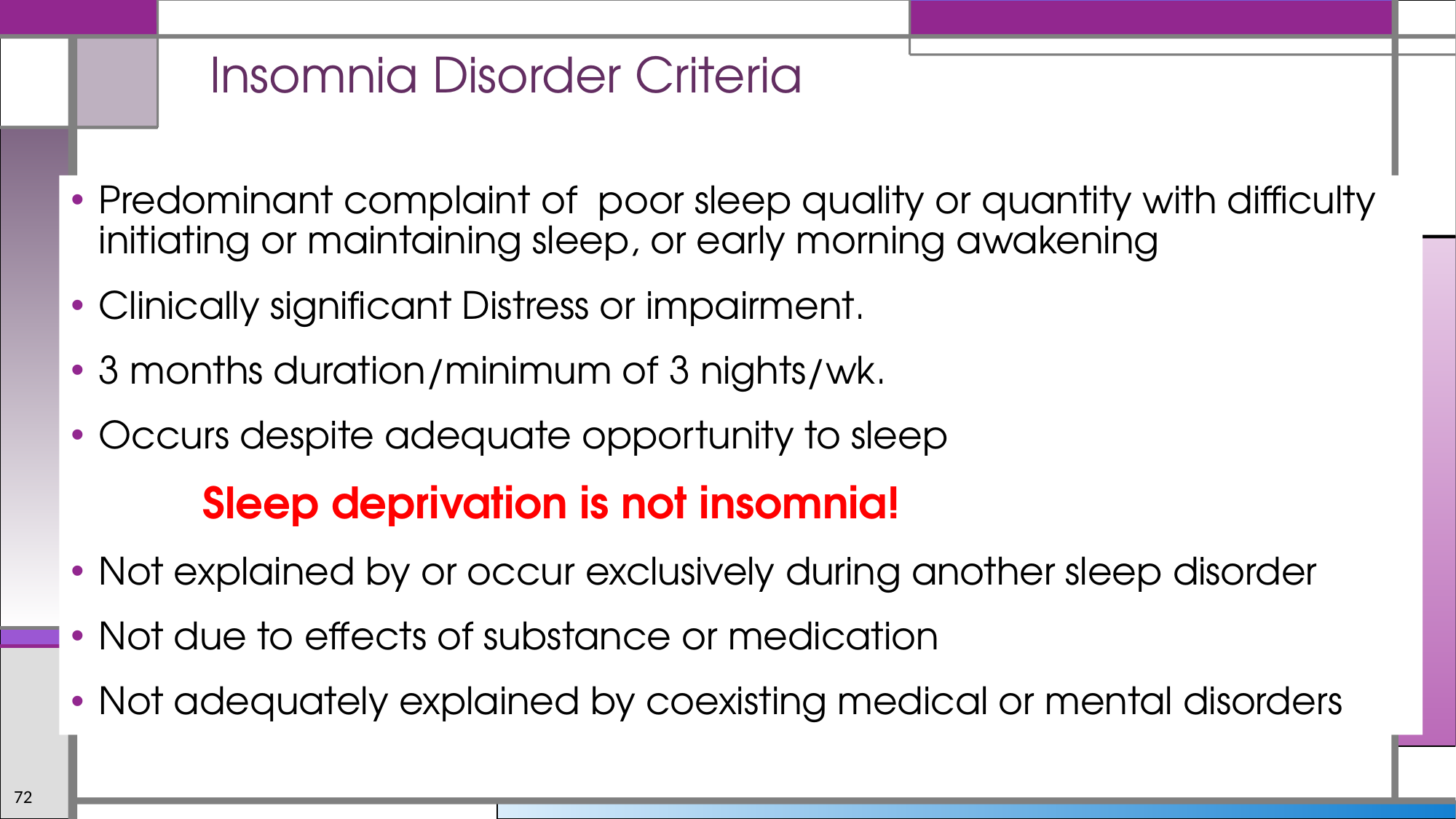

# Insomnia Disorder Criteria
Predominant complaint of  poor sleep quality or quantity with difficulty initiating or maintaining sleep, or early morning awakening
Clinically significant Distress or impairment.
3 months duration/minimum of 3 nights/wk.
Occurs despite adequate opportunity to sleep
           Sleep deprivation is not insomnia!
Not explained by or occur exclusively during another sleep disorder
Not due to effects of substance or medication
Not adequately explained by coexisting medical or mental disorders
72